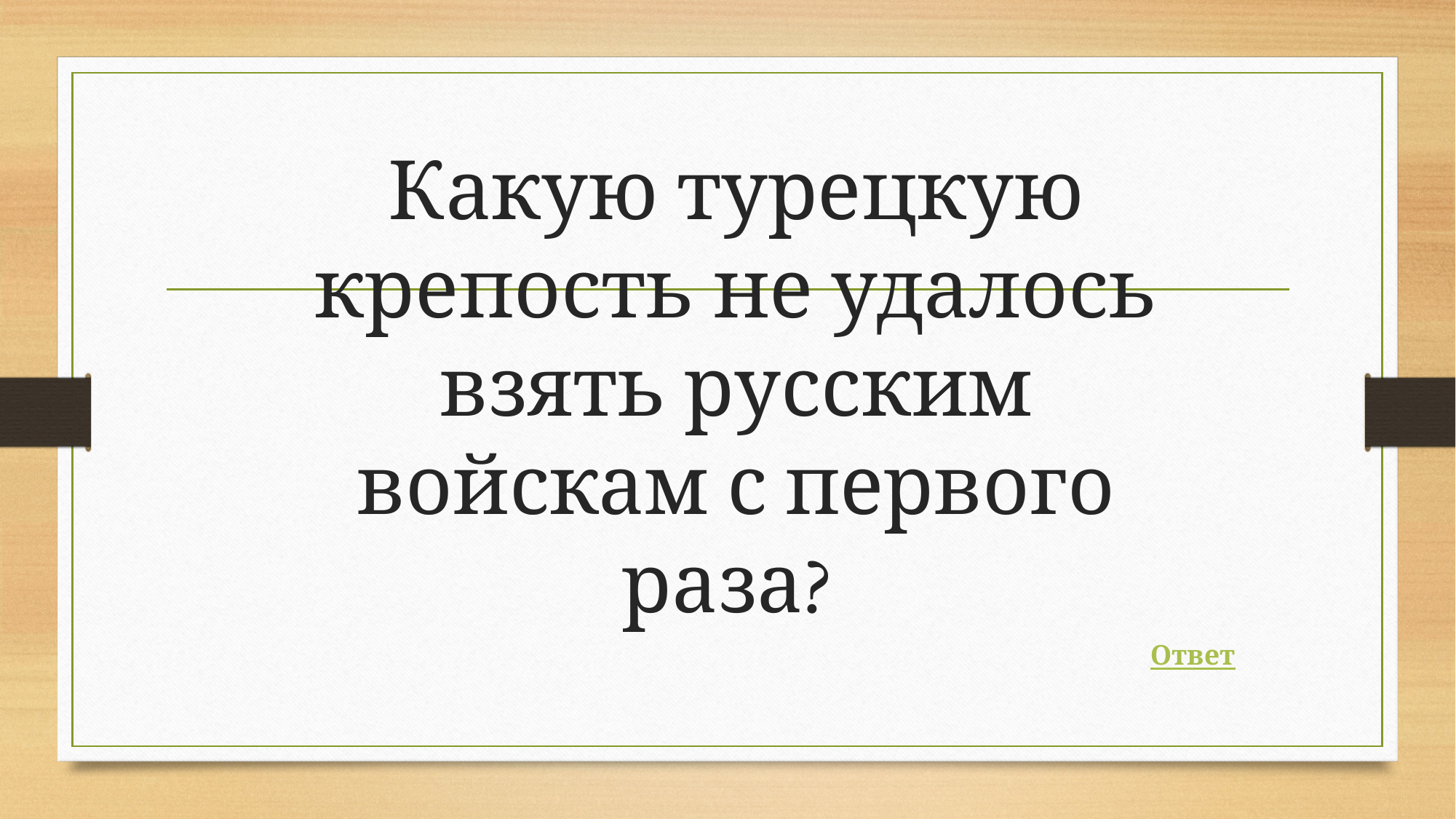

# Какую турецкую крепость не удалось взять русским войскам с первого раза?
Ответ